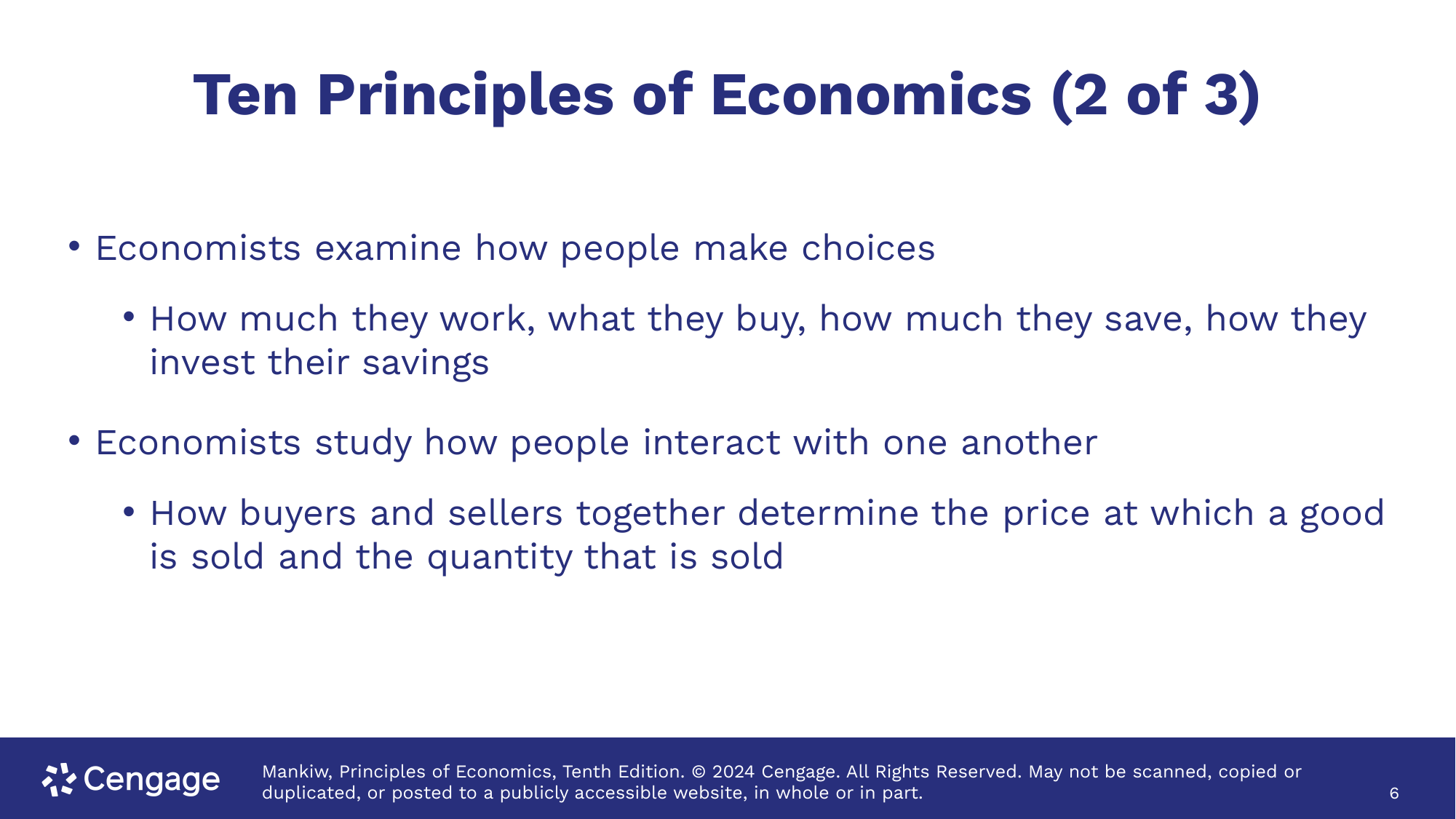

# Ten Principles of Economics (2 of 3)
Economists examine how people make choices
How much they work, what they buy, how much they save, how they invest their savings
Economists study how people interact with one another
How buyers and sellers together determine the price at which a good is sold and the quantity that is sold